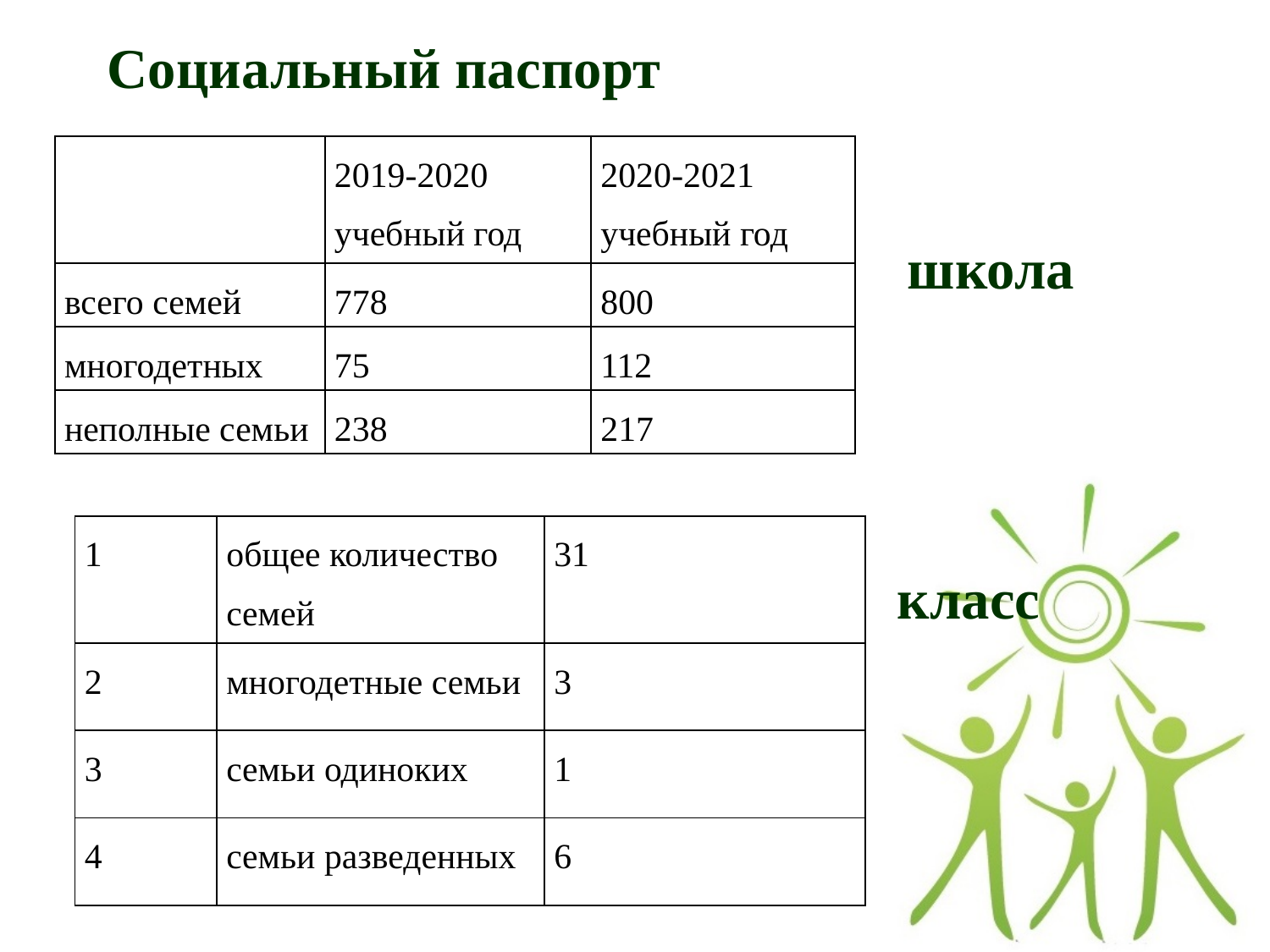

Социальный паспорт
|  | 2019-2020 учебный год | 2020-2021 учебный год |
| --- | --- | --- |
| всего семей | 778 | 800 |
| многодетных | 75 | 112 |
| неполные семьи | 238 | 217 |
школа
| 1 | общее количество семей | 31 |
| --- | --- | --- |
| 2 | многодетные семьи | 3 |
| 3 | семьи одиноких | 1 |
| 4 | семьи разведенных | 6 |
класс